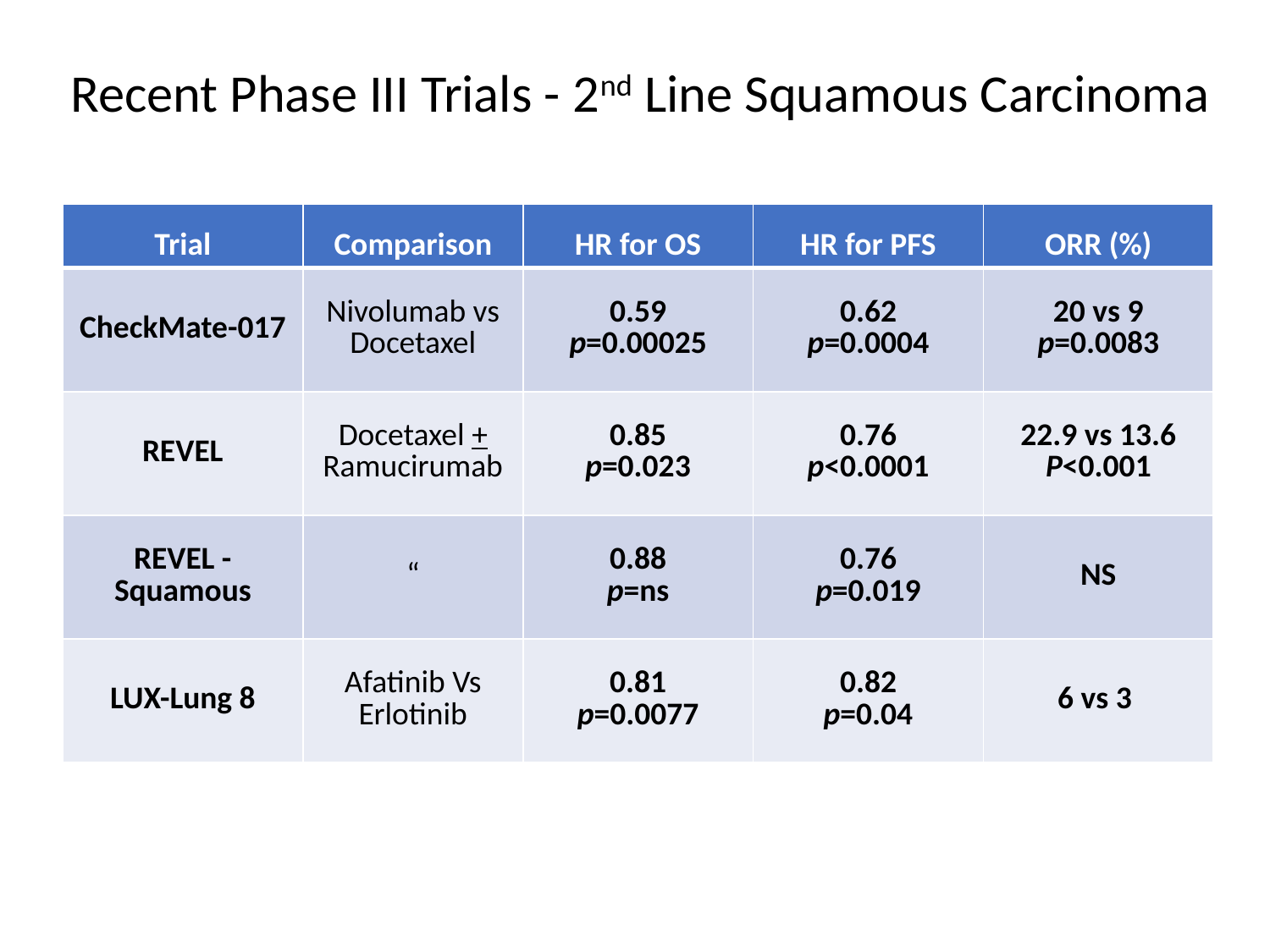

# Recent Phase III Trials - 2nd Line Squamous Carcinoma
| Trial | Comparison | HR for OS | HR for PFS | ORR (%) |
| --- | --- | --- | --- | --- |
| CheckMate-017 | Nivolumab vs Docetaxel | 0.59 p=0.00025 | 0.62 p=0.0004 | 20 vs 9 p=0.0083 |
| REVEL | Docetaxel + Ramucirumab | 0.85 p=0.023 | 0.76 p<0.0001 | 22.9 vs 13.6 P<0.001 |
| REVEL - Squamous | “ | 0.88 p=ns | 0.76 p=0.019 | NS |
| LUX-Lung 8 | Afatinib Vs Erlotinib | 0.81 p=0.0077 | 0.82 p=0.04 | 6 vs 3 |